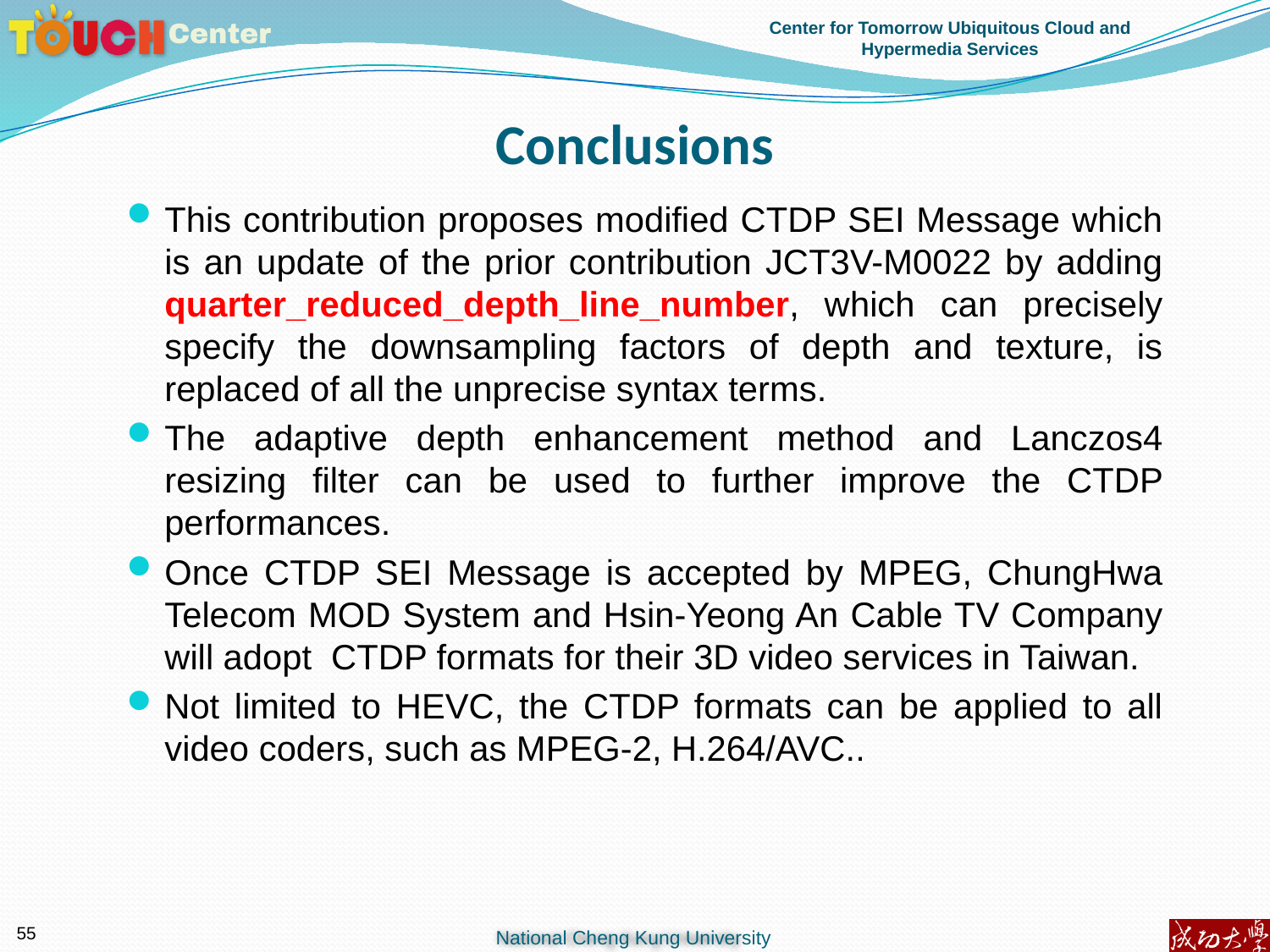

Conclusions
This contribution proposes modified CTDP SEI Message which is an update of the prior contribution JCT3V-M0022 by adding quarter_reduced_depth_line_number, which can precisely specify the downsampling factors of depth and texture, is replaced of all the unprecise syntax terms.
The adaptive depth enhancement method and Lanczos4 resizing filter can be used to further improve the CTDP performances.
Once CTDP SEI Message is accepted by MPEG, ChungHwa Telecom MOD System and Hsin-Yeong An Cable TV Company will adopt  CTDP formats for their 3D video services in Taiwan.
Not limited to HEVC, the CTDP formats can be applied to all video coders, such as MPEG-2, H.264/AVC..